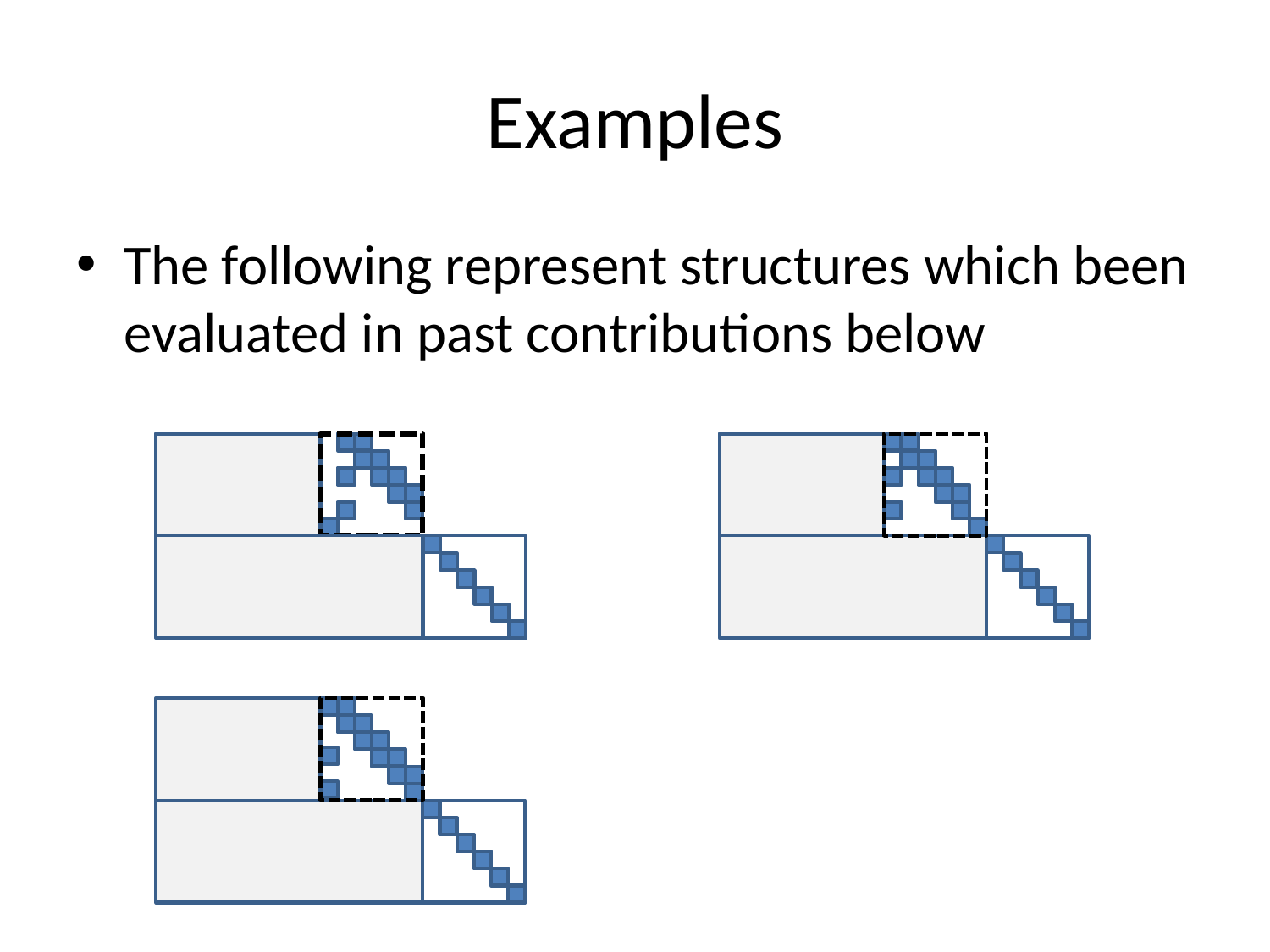

# Examples
The following represent structures which been evaluated in past contributions below